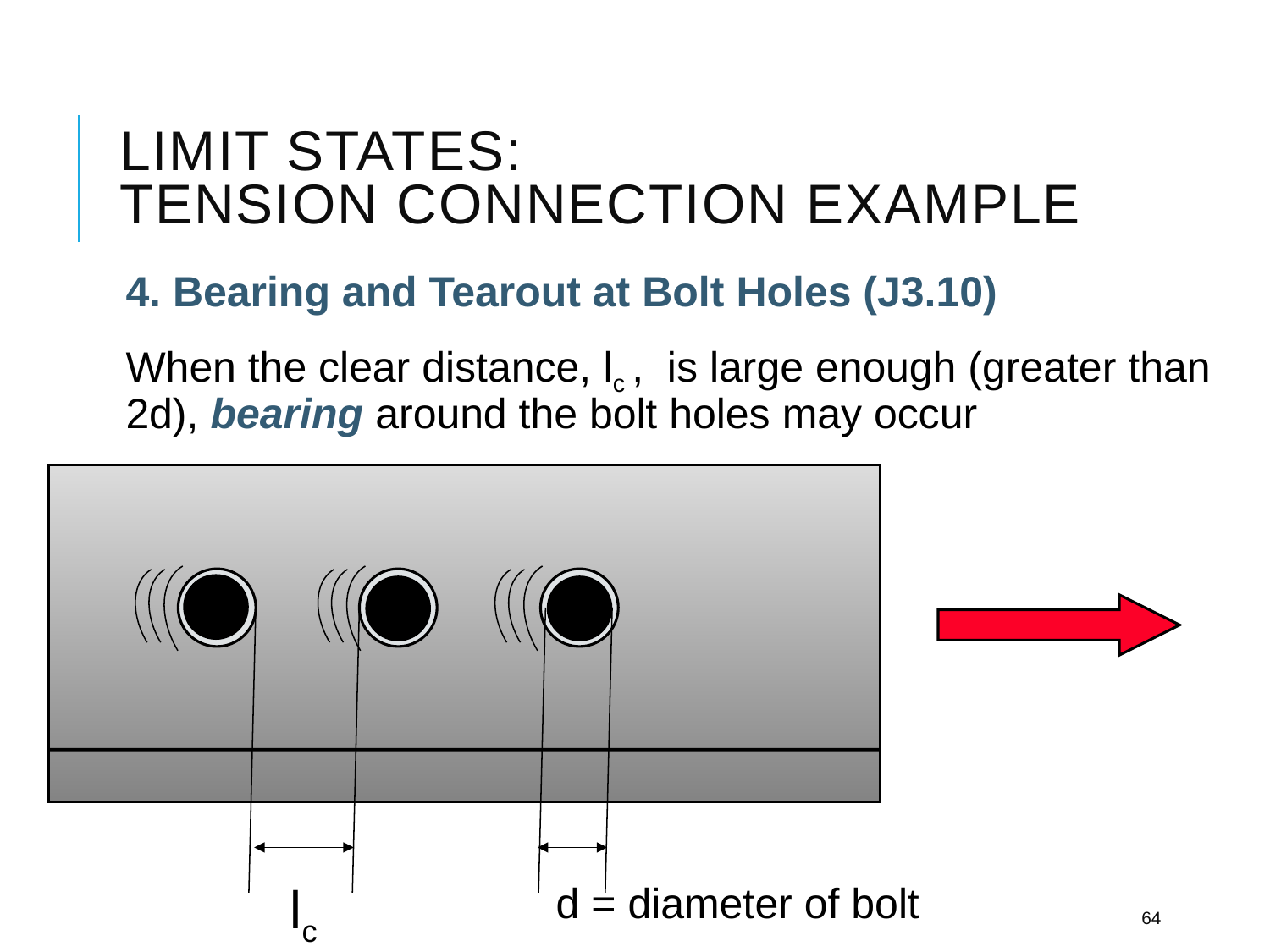

# Limit states: Tension connection example
4. Bearing and Tearout at Bolt Holes (J3.10)
When the clear distance, lc ,  is large enough (greater than 2d), bearing around the bolt holes may occur

lc
d = diameter of bolt
64